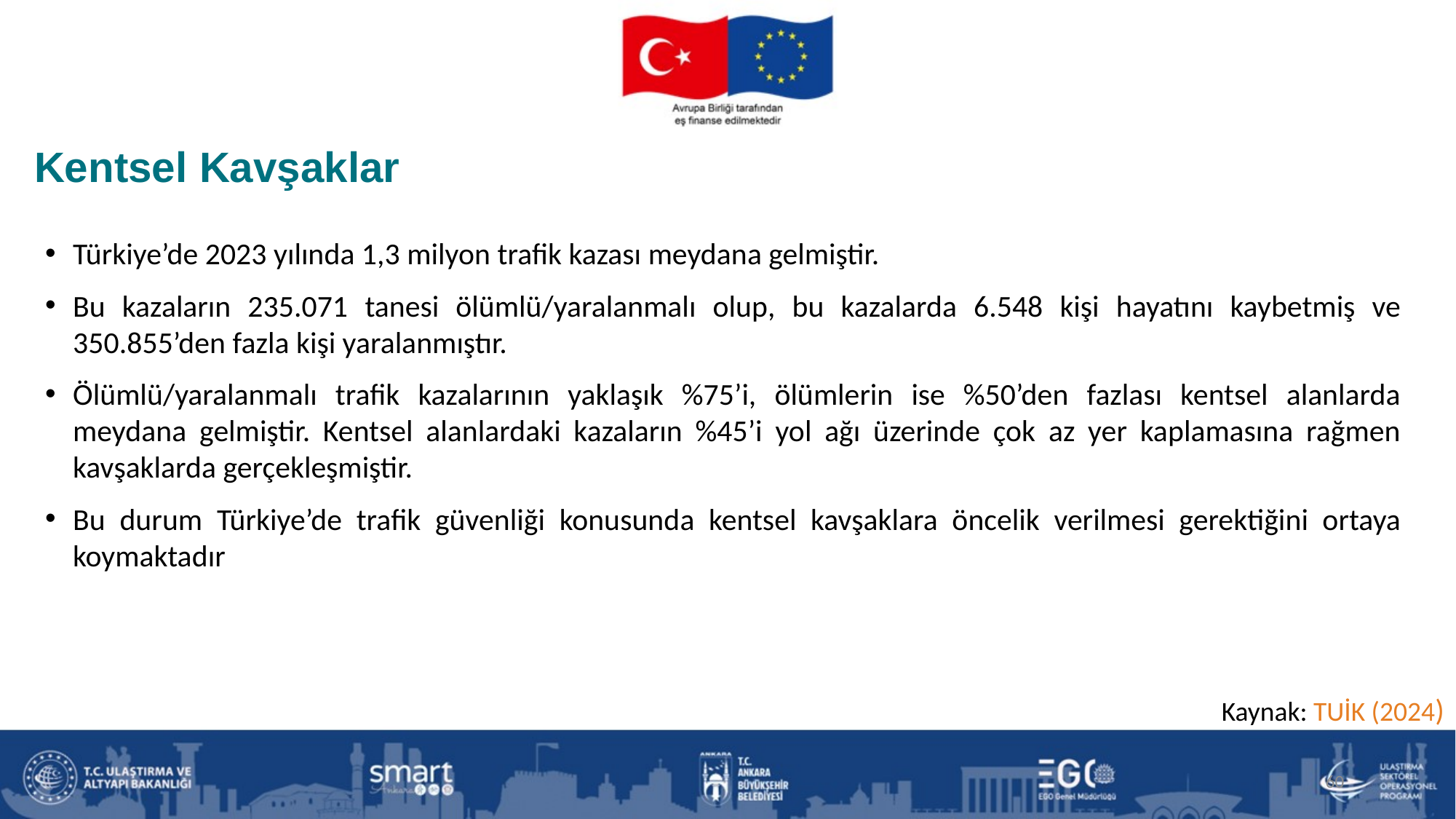

Kentsel Kavşaklar

Türkiye’de 2023 yılında 1,3 milyon trafik kazası meydana gelmiştir.
Bu kazaların 235.071 tanesi ölümlü/yaralanmalı olup, bu kazalarda 6.548 kişi hayatını kaybetmiş ve 350.855’den fazla kişi yaralanmıştır.
Ölümlü/yaralanmalı trafik kazalarının yaklaşık %75’i, ölümlerin ise %50’den fazlası kentsel alanlarda meydana gelmiştir. Kentsel alanlardaki kazaların %45’i yol ağı üzerinde çok az yer kaplamasına rağmen kavşaklarda gerçekleşmiştir.
Bu durum Türkiye’de trafik güvenliği konusunda kentsel kavşaklara öncelik verilmesi gerektiğini ortaya koymaktadır

Kaynak: TUİK (2024)

60